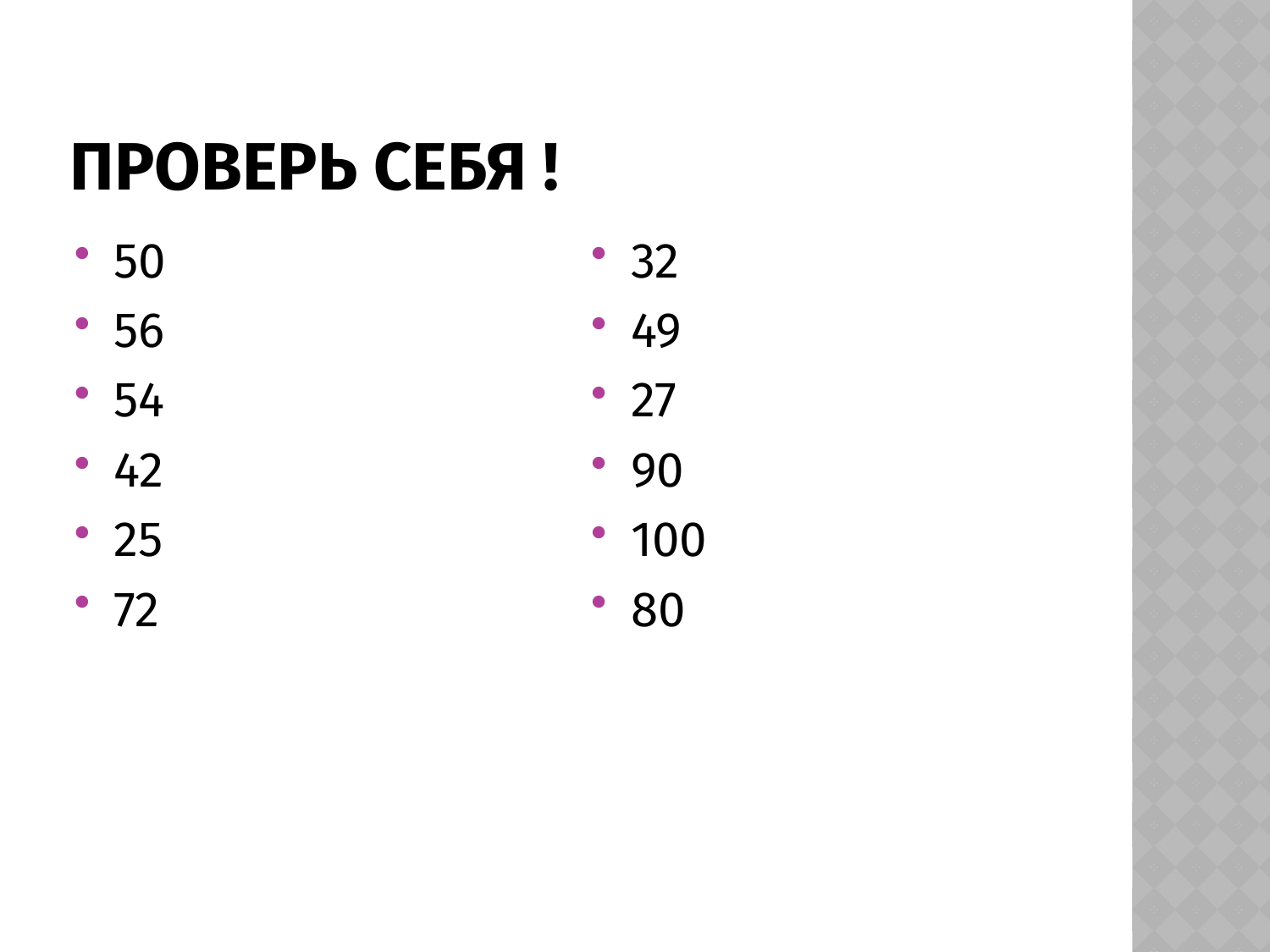

# Проверь себя !
50
56
54
42
25
72

32
49
27
90
100
80